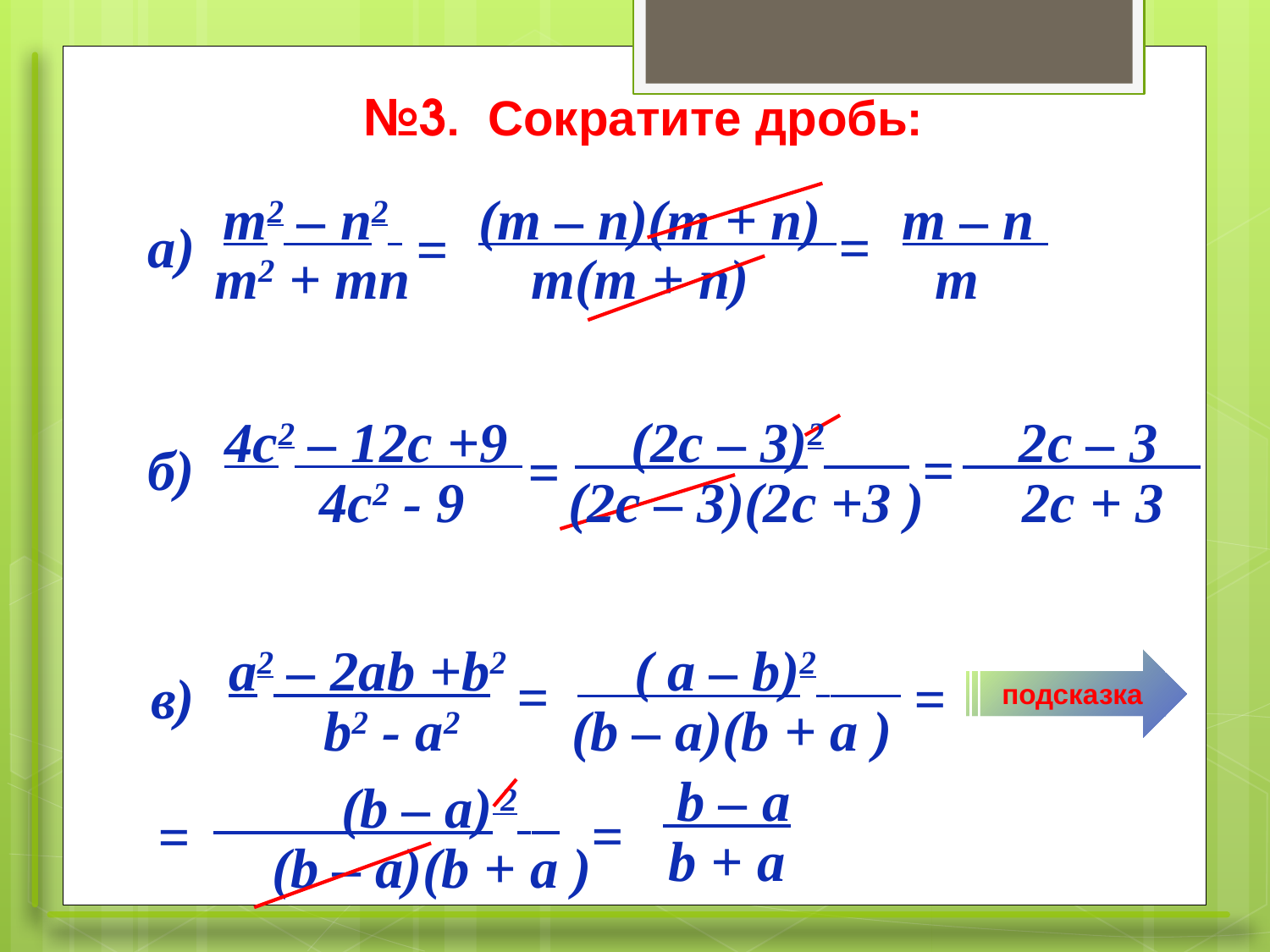

№3.  Сократите дробь:
m2 – n2
(m – n)(m + n)
m – n
а)
=
=
m2 + mn
m(m + n)
m
4с2 – 12с +9
    (2с – 3)2
    2с – 3
б)
=
=
4с2 - 9
(2с – 3)(2с +3 )
2с + 3
a2 – 2ab +b2
    ( a – b)2
подсказка
=
=
в)
b2 - a2
(b – a)(b + a )
 b – a
         (b – a) 2
=
=
b + a
(b – a)(b + a )